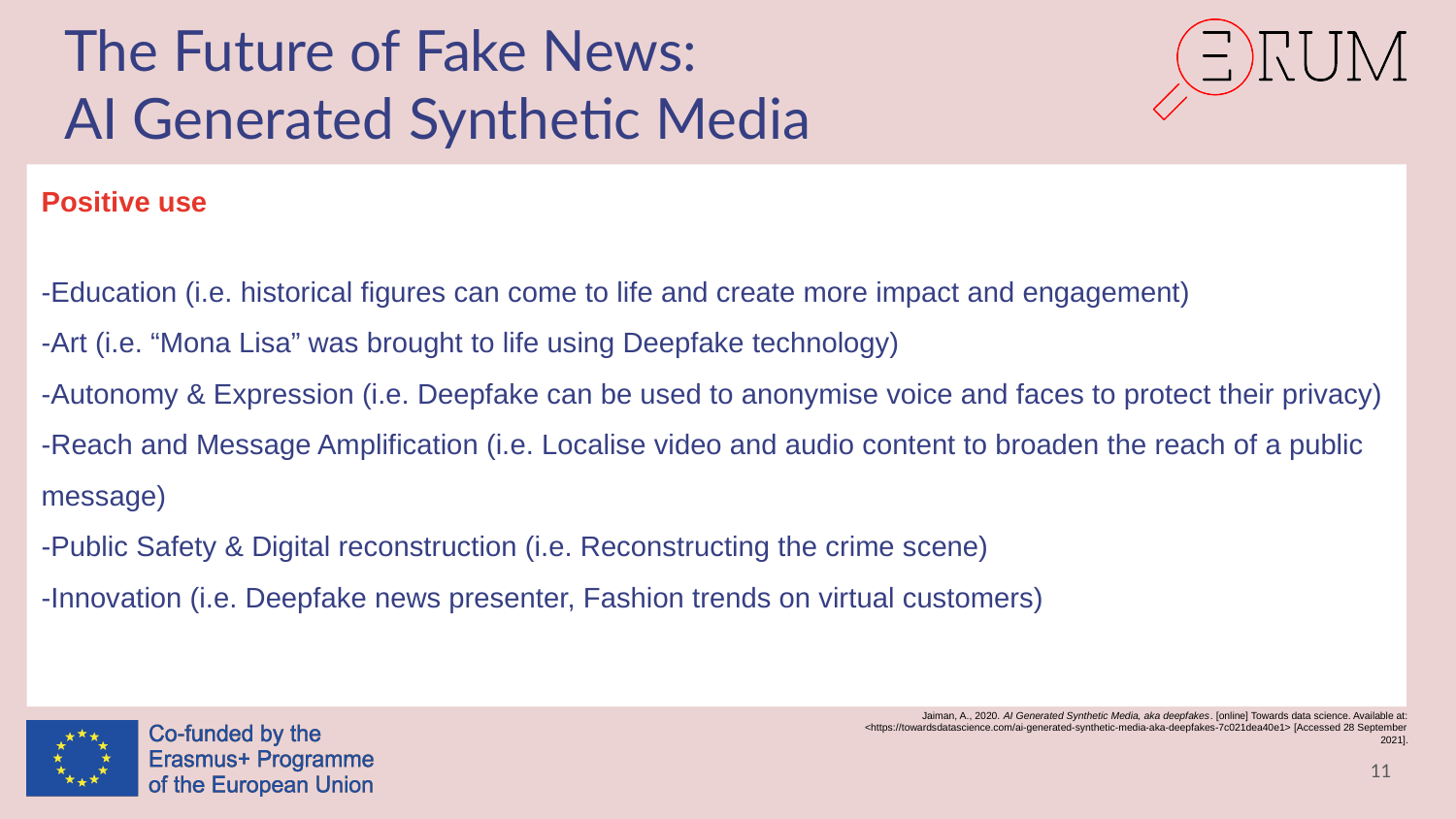

# The Future of Fake News:
AI Generated Synthetic Media
Positive use

-Education (i.e. historical figures can come to life and create more impact and engagement)
-Art (i.e. “Mona Lisa” was brought to life using Deepfake technology)
-Autonomy & Expression (i.e. Deepfake can be used to anonymise voice and faces to protect their privacy)
-Reach and Message Amplification (i.e. Localise video and audio content to broaden the reach of a public message)
-Public Safety & Digital reconstruction (i.e. Reconstructing the crime scene)
-Innovation (i.e. Deepfake news presenter, Fashion trends on virtual customers)
Jaiman, A., 2020. AI Generated Synthetic Media, aka deepfakes. [online] Towards data science. Available at: <https://towardsdatascience.com/ai-generated-synthetic-media-aka-deepfakes-7c021dea40e1> [Accessed 28 September 2021].
11